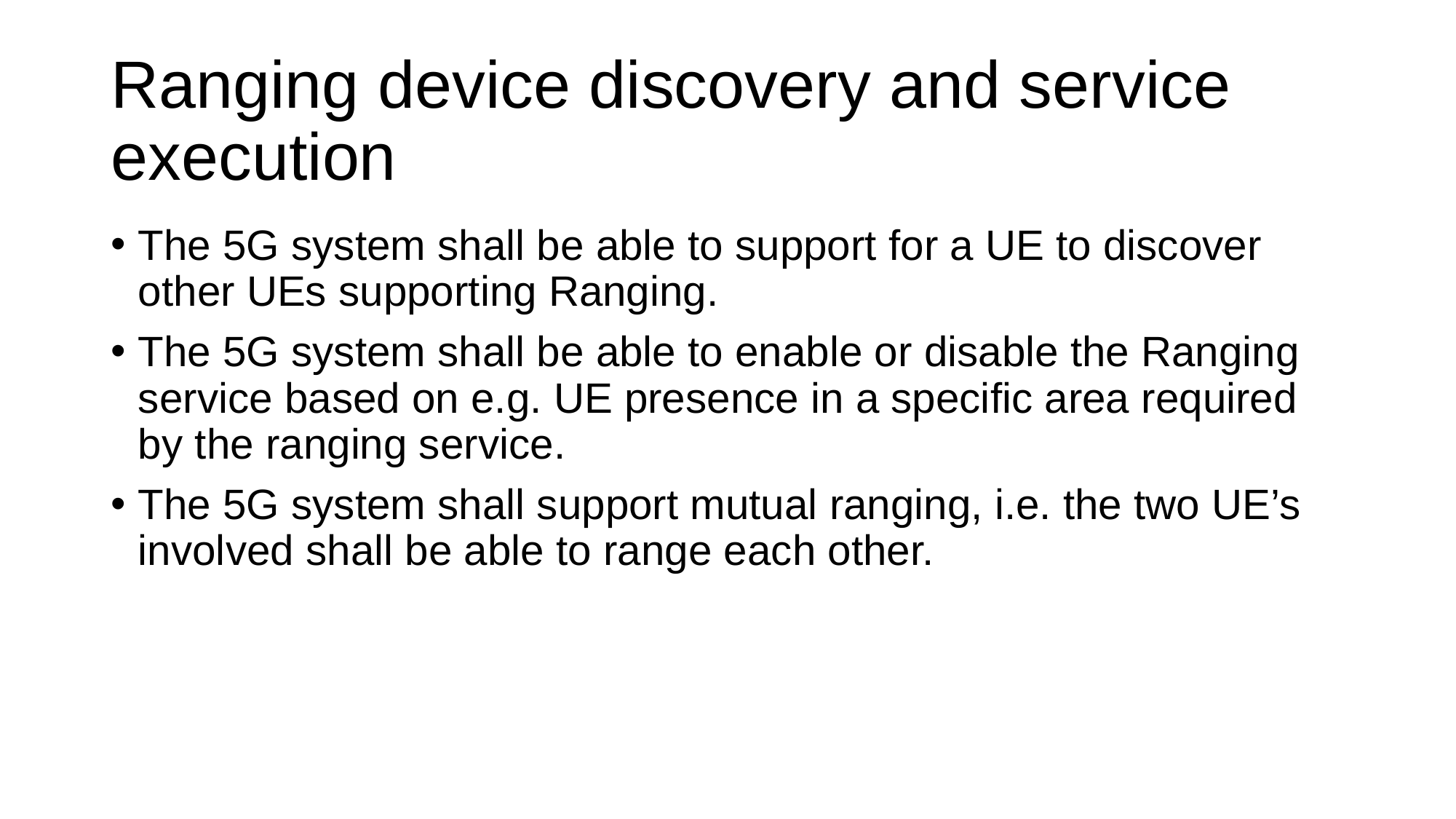

# Ranging device discovery and service execution
The 5G system shall be able to support for a UE to discover other UEs supporting Ranging.
The 5G system shall be able to enable or disable the Ranging service based on e.g. UE presence in a specific area required by the ranging service.
The 5G system shall support mutual ranging, i.e. the two UE’s involved shall be able to range each other.